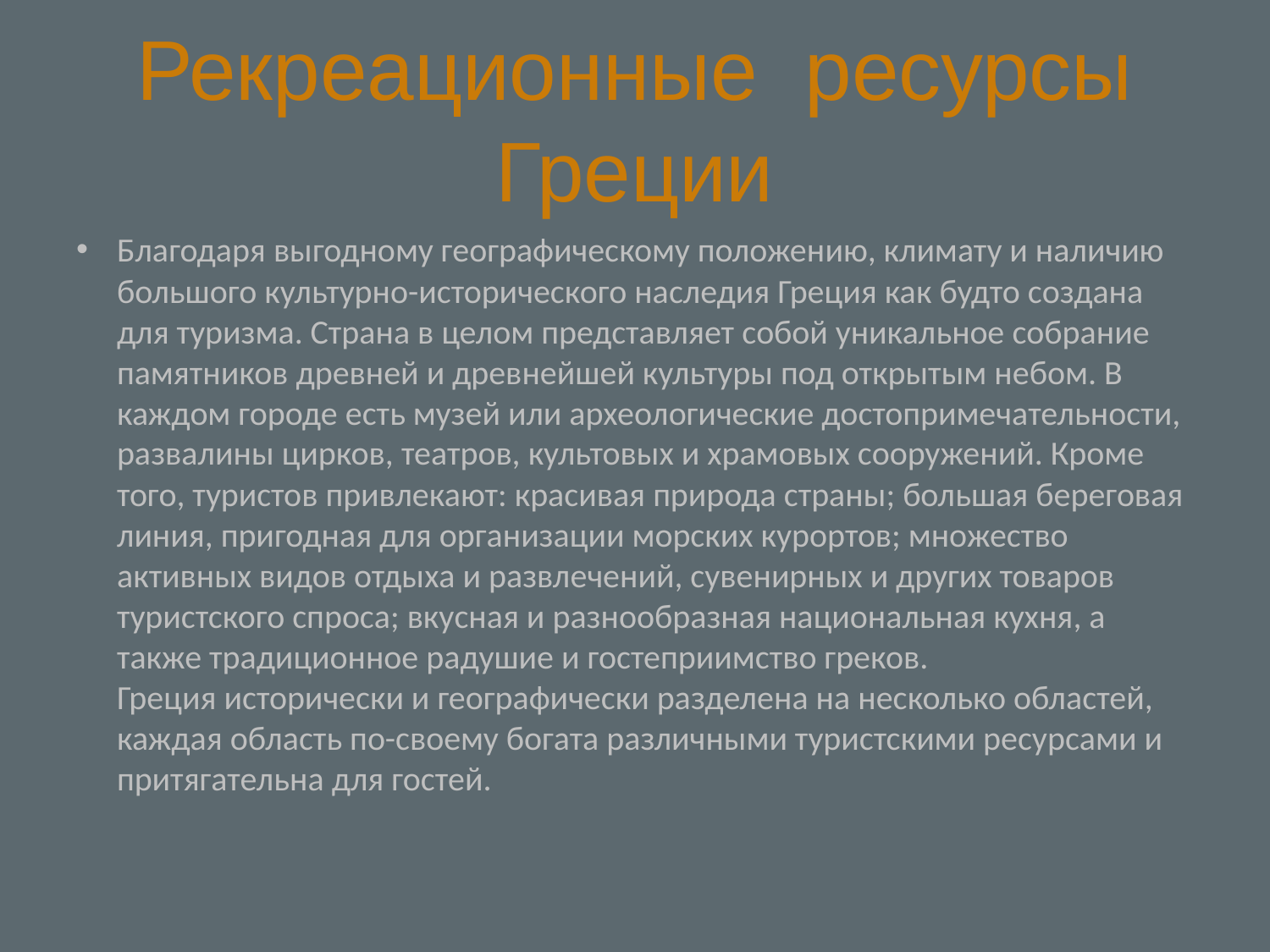

# Рекреационные  ресурсы Греции
Благодаря выгодному географическому положению, климату и наличию большого культурно-исторического наследия Греция как будто создана для туризма. Страна в целом представляет собой уникальное собрание памятников древней и древнейшей культуры под открытым небом. В каждом городе есть музей или археологические достопримечательности, развалины цирков, театров, культовых и храмовых сооружений. Кроме того, туристов привлекают: красивая природа страны; большая береговая линия, пригодная для организации морских курортов; множество активных видов отдыха и развлечений, сувенирных и других товаров туристского спроса; вкусная и разнообразная национальная кухня, а также традиционное радушие и гостеприимство греков.
Греция исторически и географически разделена на несколько областей, каждая область по-своему богата различными туристскими ресурсами и притягательна для гостей.